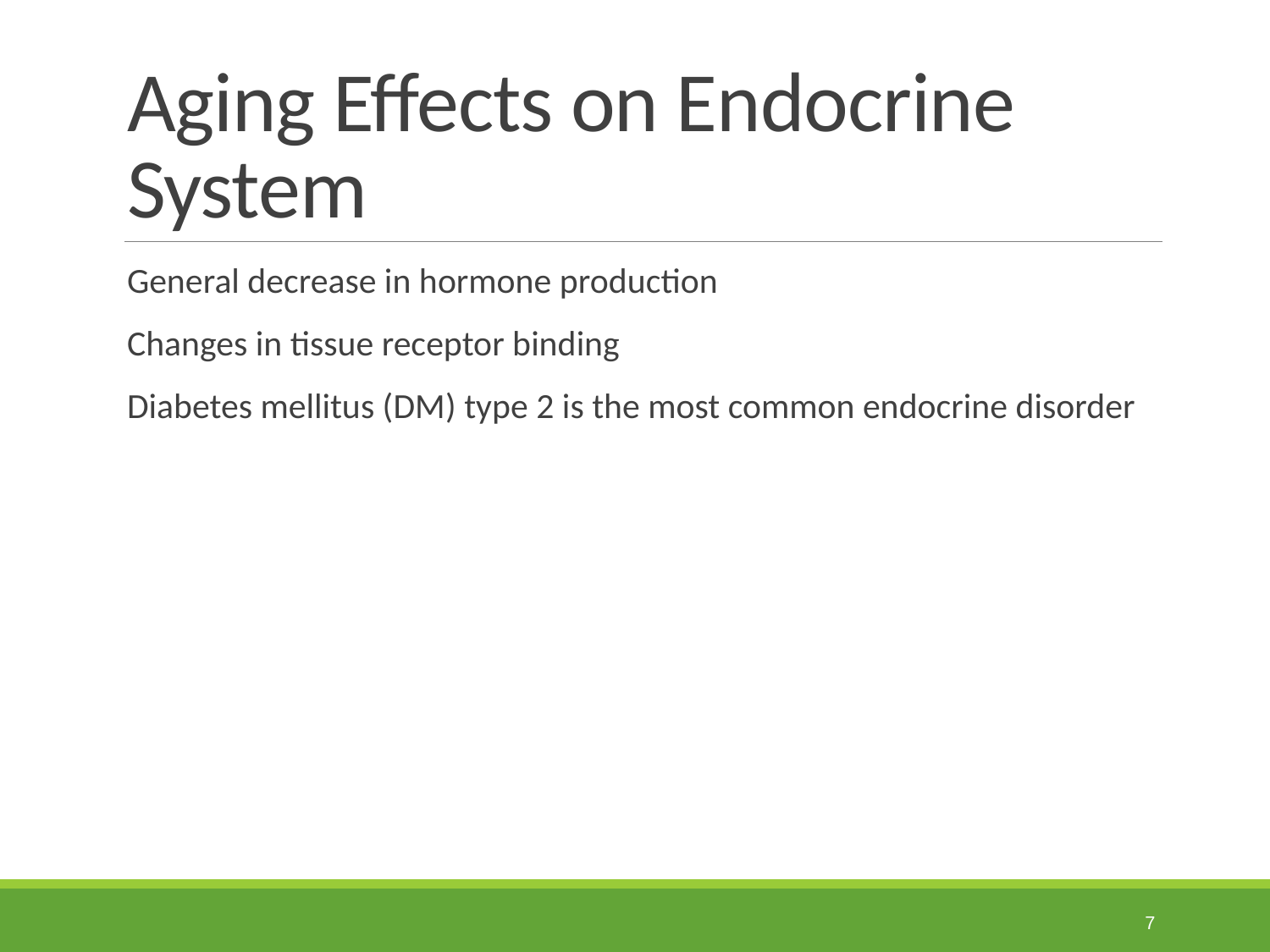

# Aging Effects on Endocrine System
General decrease in hormone production
Changes in tissue receptor binding
Diabetes mellitus (DM) type 2 is the most common endocrine disorder
 7